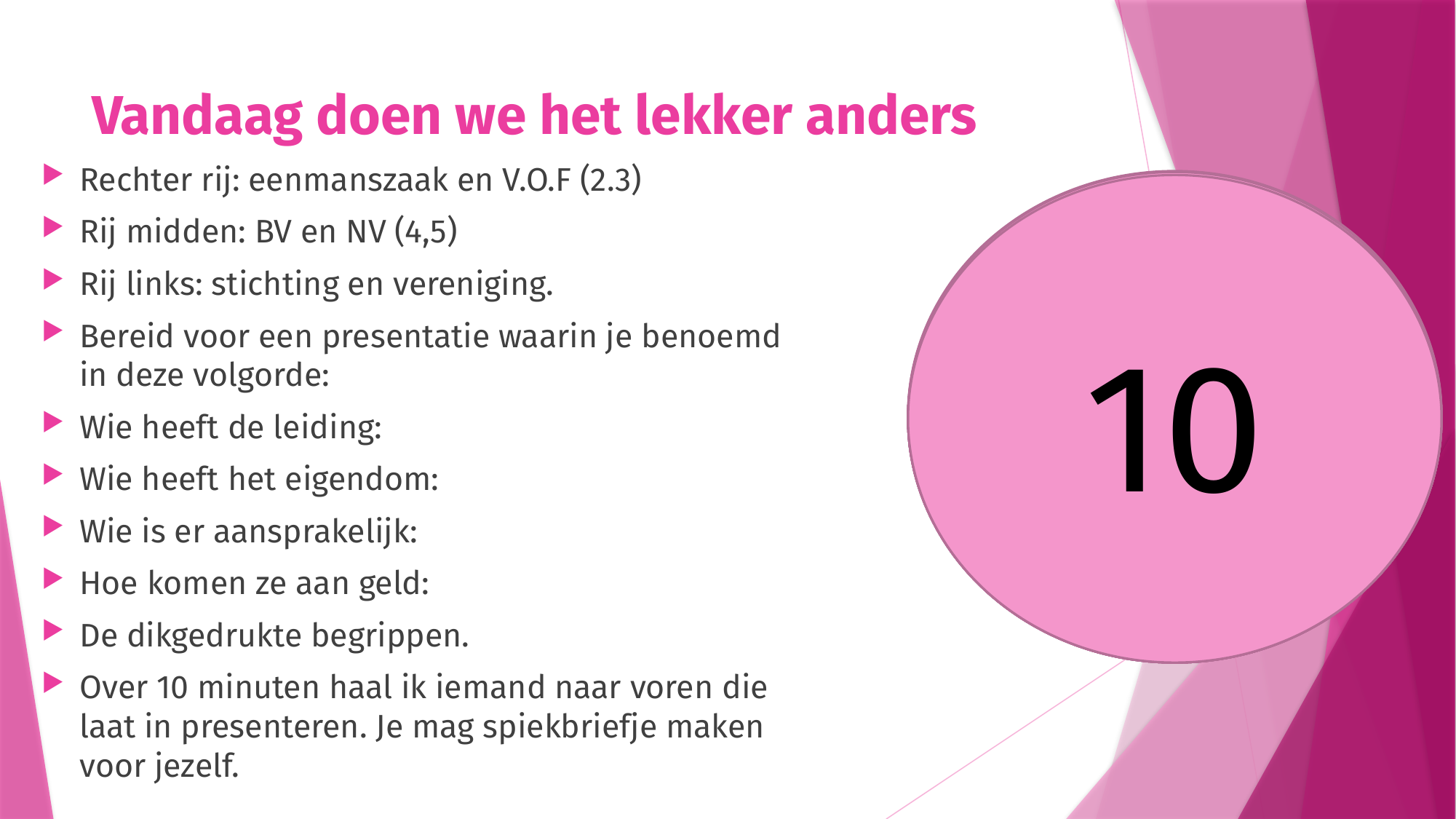

# Vandaag doen we het lekker anders
Rechter rij: eenmanszaak en V.O.F (2.3)
Rij midden: BV en NV (4,5)
Rij links: stichting en vereniging.
Bereid voor een presentatie waarin je benoemd in deze volgorde:
Wie heeft de leiding:
Wie heeft het eigendom:
Wie is er aansprakelijk:
Hoe komen ze aan geld:
De dikgedrukte begrippen.
Over 10 minuten haal ik iemand naar voren die laat in presenteren. Je mag spiekbriefje maken voor jezelf.
8
9
7
5
6
10
4
3
1
2